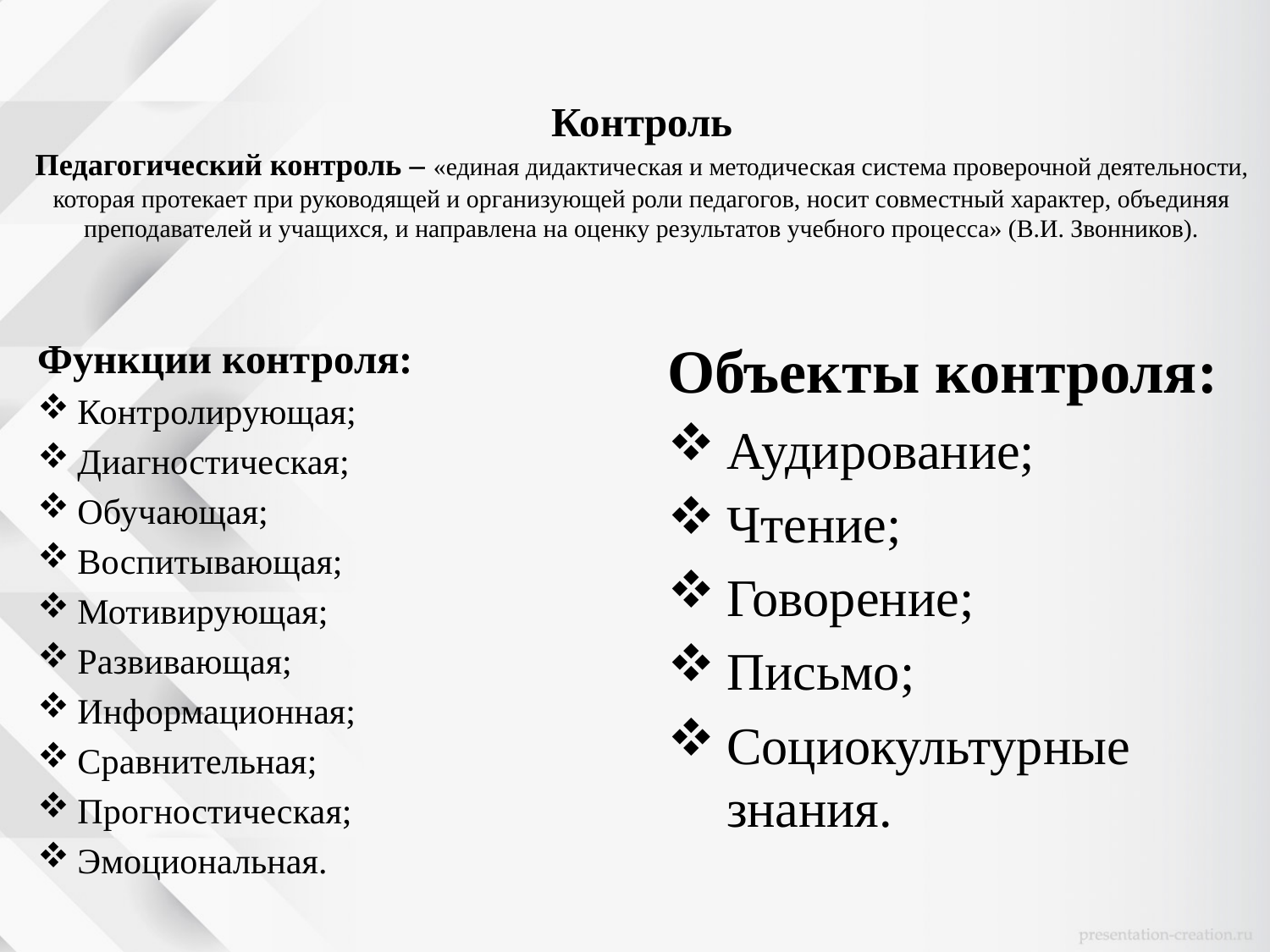

# Контроль Педагогический контроль – «единая дидактическая и методическая система проверочной деятельности, которая протекает при руководящей и организующей роли педагогов, носит совместный характер, объединяя преподавателей и учащихся, и направлена на оценку результатов учебного процесса» (В.И. Звонников).
Функции контроля:
Контролирующая;
Диагностическая;
Обучающая;
Воспитывающая;
Мотивирующая;
Развивающая;
Информационная;
Сравнительная;
Прогностическая;
Эмоциональная.
Объекты контроля:
Аудирование;
Чтение;
Говорение;
Письмо;
Социокультурные знания.